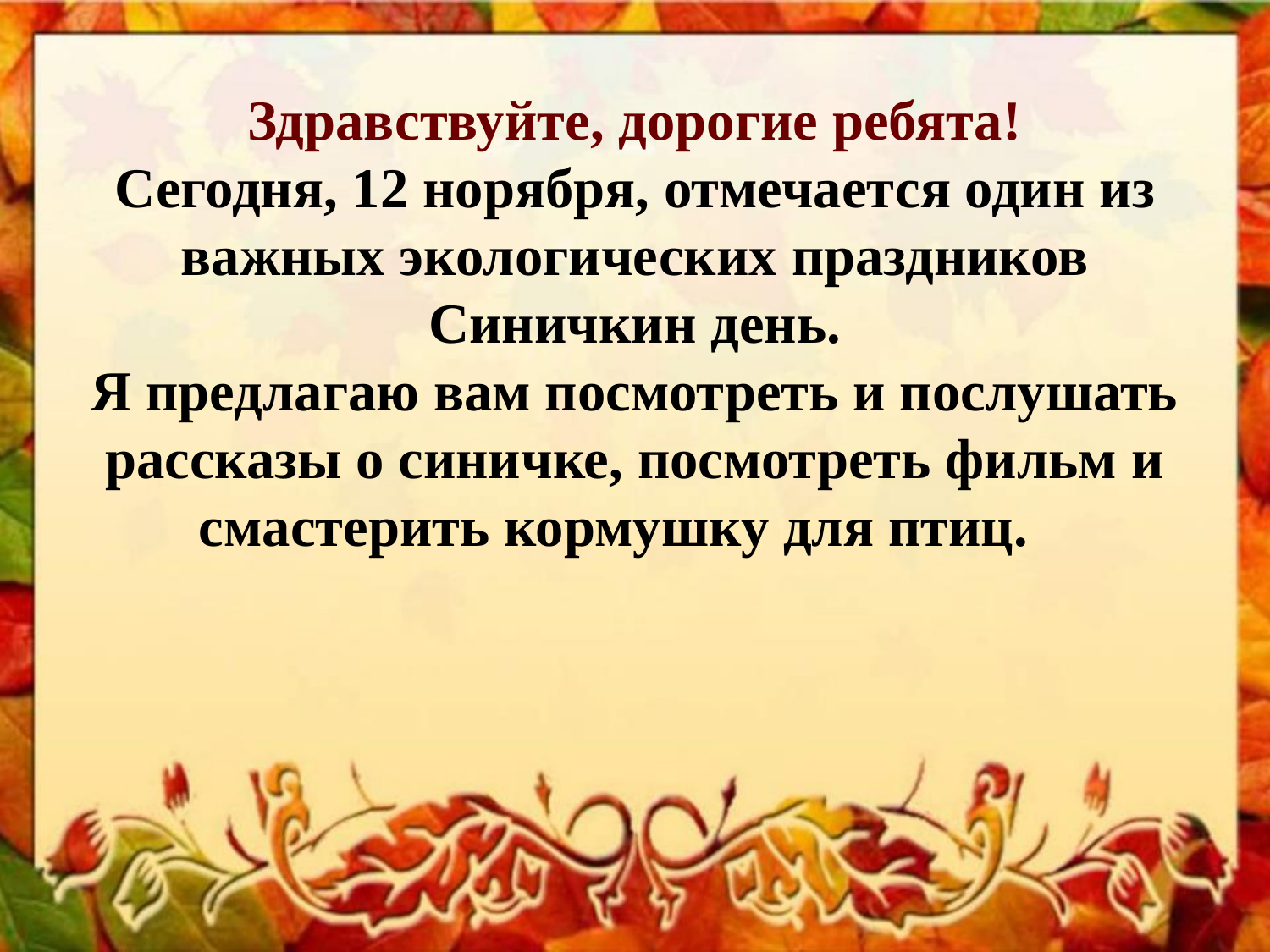

# Здравствуйте, дорогие ребята! Сегодня, 12 норября, отмечается один из важных экологических праздников Синичкин день. Я предлагаю вам посмотреть и послушать рассказы о синичке, посмотреть фильм и смастерить кормушку для птиц.